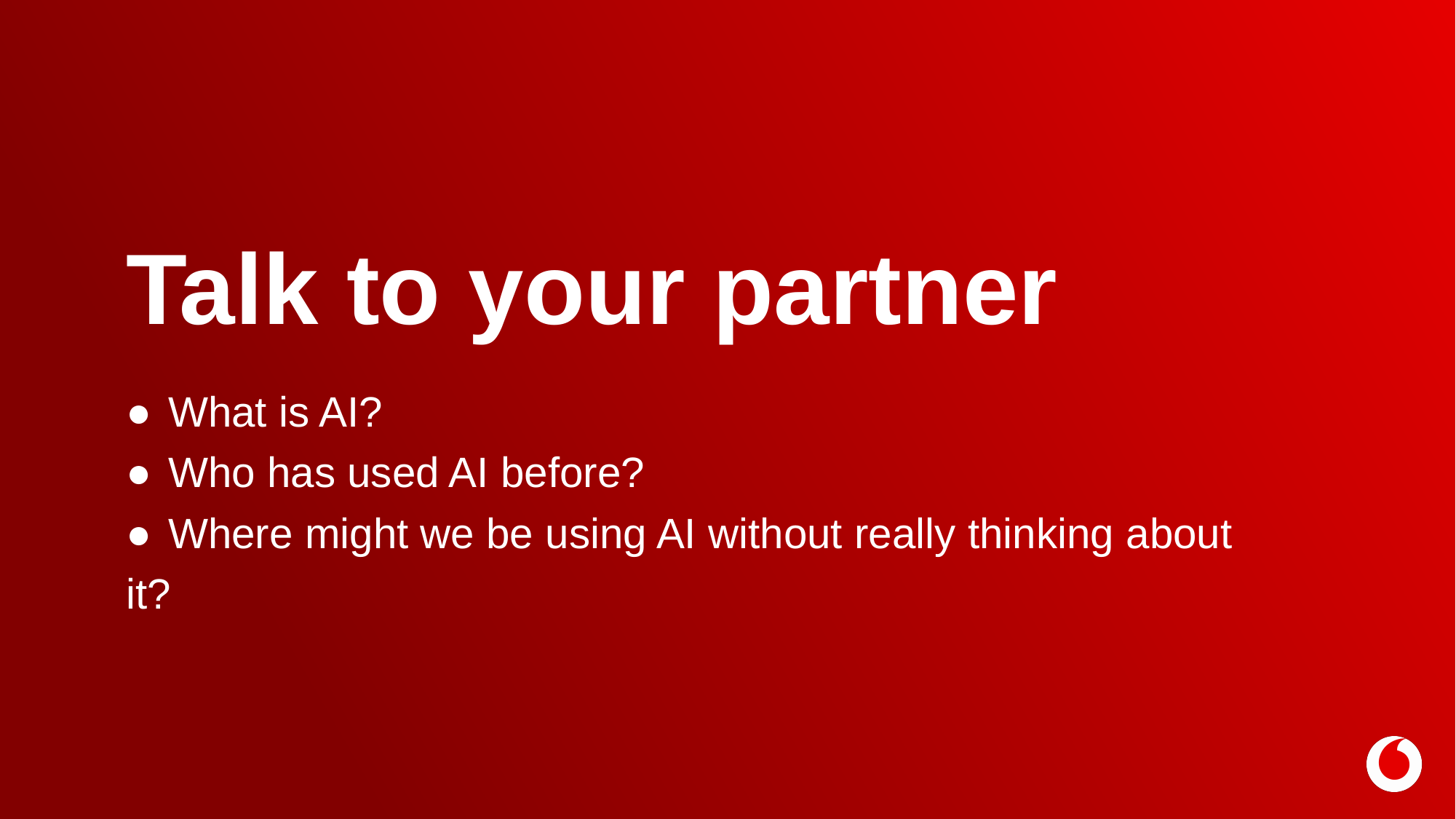

Talk to your partner
●	What is AI?
●	Who has used AI before?
●	Where might we be using AI without really thinking about it?